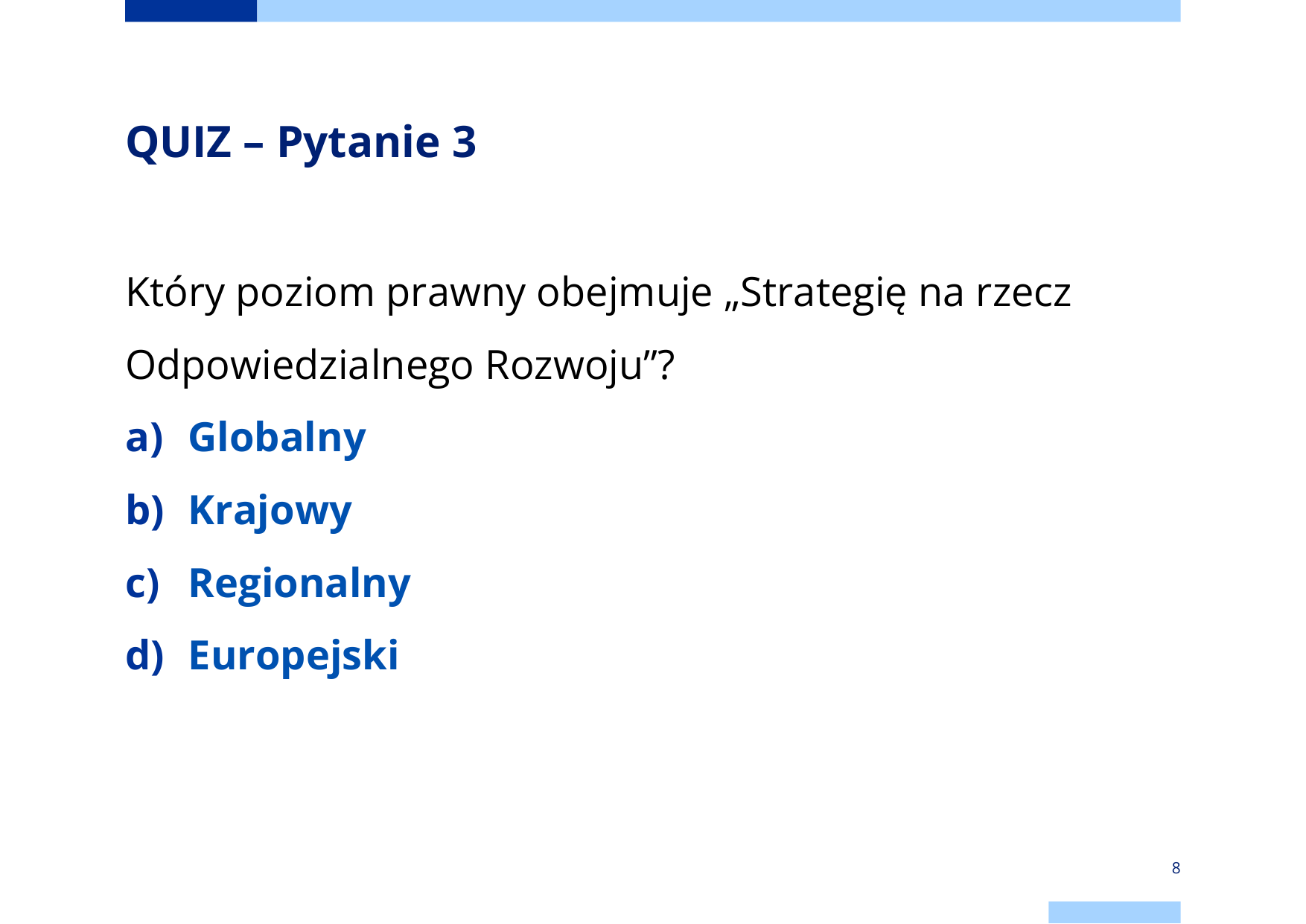

# QUIZ – Pytanie 3
Który poziom prawny obejmuje „Strategię na rzecz Odpowiedzialnego Rozwoju”?
Globalny
Krajowy
Regionalny
Europejski
8